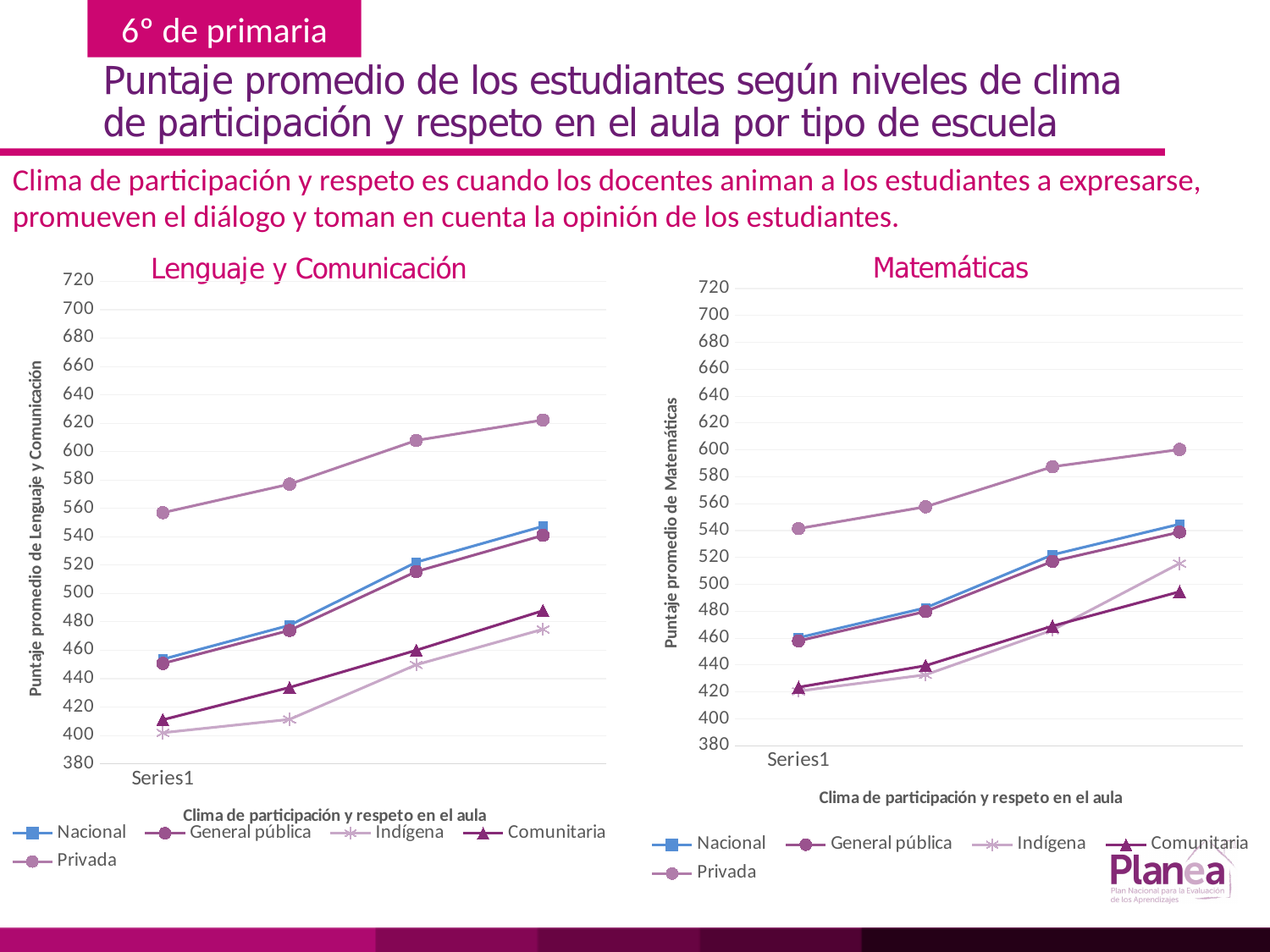

# Puntaje promedio de los estudiantes según niveles de clima de participación y respeto en el aula por tipo de escuela

Clima de participación y respeto es cuando los docentes animan a los estudiantes a expresarse, promueven el diálogo y toman en cuenta la opinión de los estudiantes.
Matemáticas
Lenguaje y Comunicación

### Chart

| Category |  |  |  |  |  |
|---|---|---|---|---|---|

### Chart

| Category |  |  |  |  |  |
|---|---|---|---|---|---|
|  | 460.3 | 457.9 | 420.6 | 423.5 | 541.5 |
|  | 482.5 | 479.8 | 432.7 | 439.5 | 557.7 |
|  | 522.0 | 517.1 | 466.0 | 469.0 | 587.5 |
|  | 544.8 | 538.9 | 515.6 | 494.5 | 600.3 |